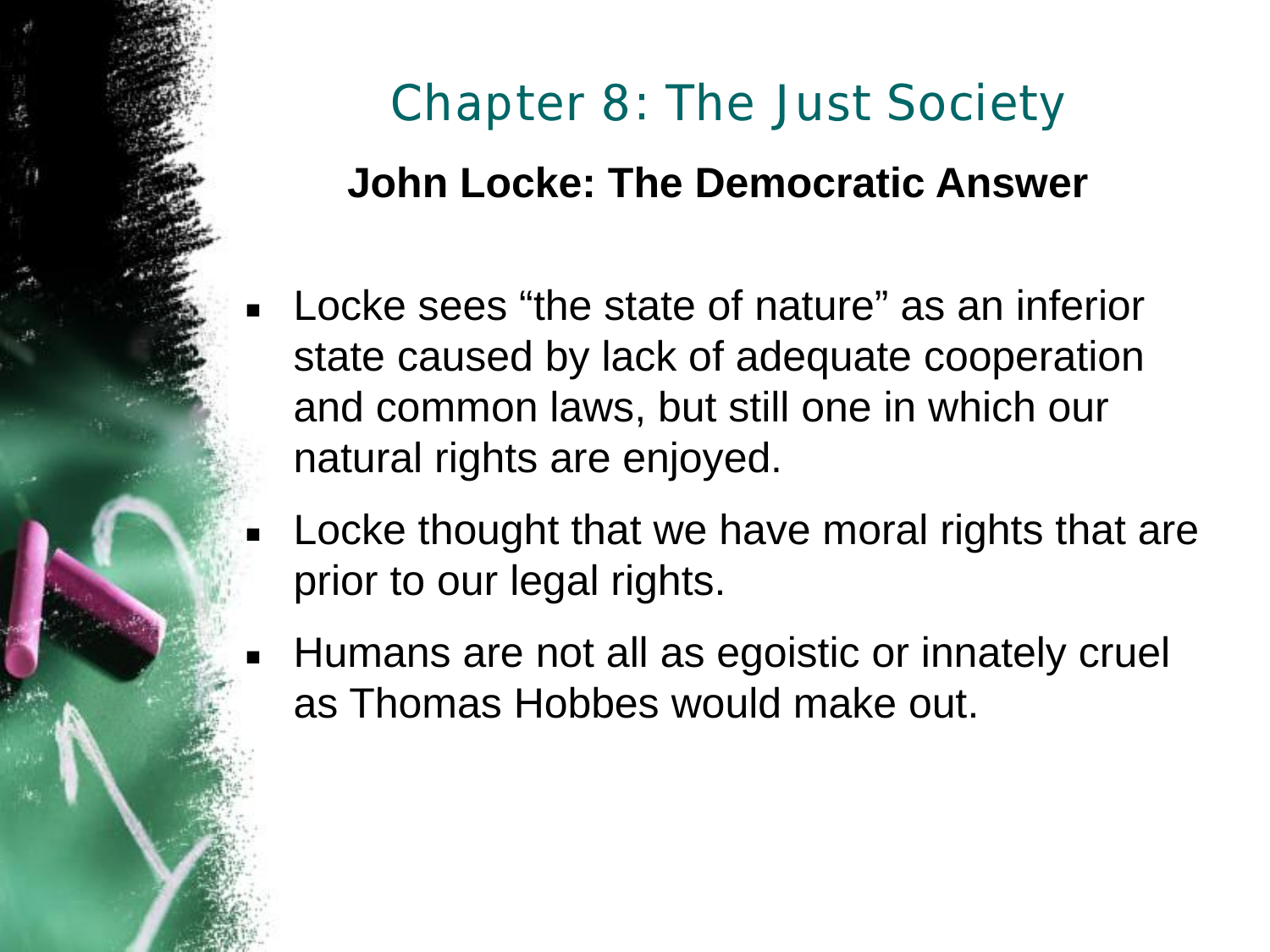

# Chapter 8: The Just Society
John Locke: The Democratic Answer

Locke sees “the state of nature” as an inferior state caused by lack of adequate cooperation and common laws, but still one in which our natural rights are enjoyed.
Locke thought that we have moral rights that are prior to our legal rights.
Humans are not all as egoistic or innately cruel as Thomas Hobbes would make out.